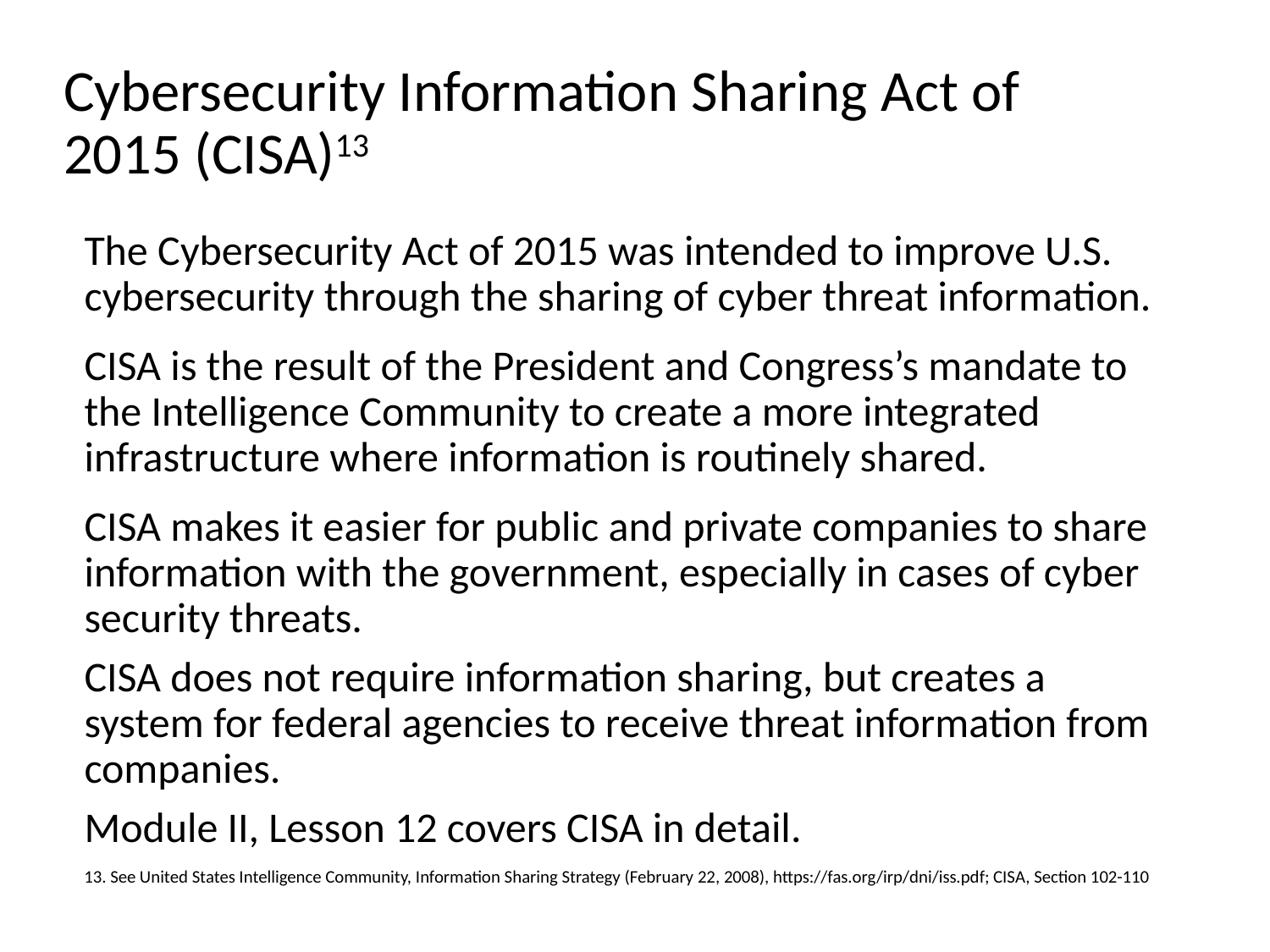

# Cybersecurity Information Sharing Act of 2015 (CISA)13
The Cybersecurity Act of 2015 was intended to improve U.S. cybersecurity through the sharing of cyber threat information.
CISA is the result of the President and Congress’s mandate to the Intelligence Community to create a more integrated infrastructure where information is routinely shared.
CISA makes it easier for public and private companies to share information with the government, especially in cases of cyber security threats.
CISA does not require information sharing, but creates a system for federal agencies to receive threat information from companies.
Module II, Lesson 12 covers CISA in detail.
13. See United States Intelligence Community, Information Sharing Strategy (February 22, 2008), https://fas.org/irp/dni/iss.pdf; CISA, Section 102-110